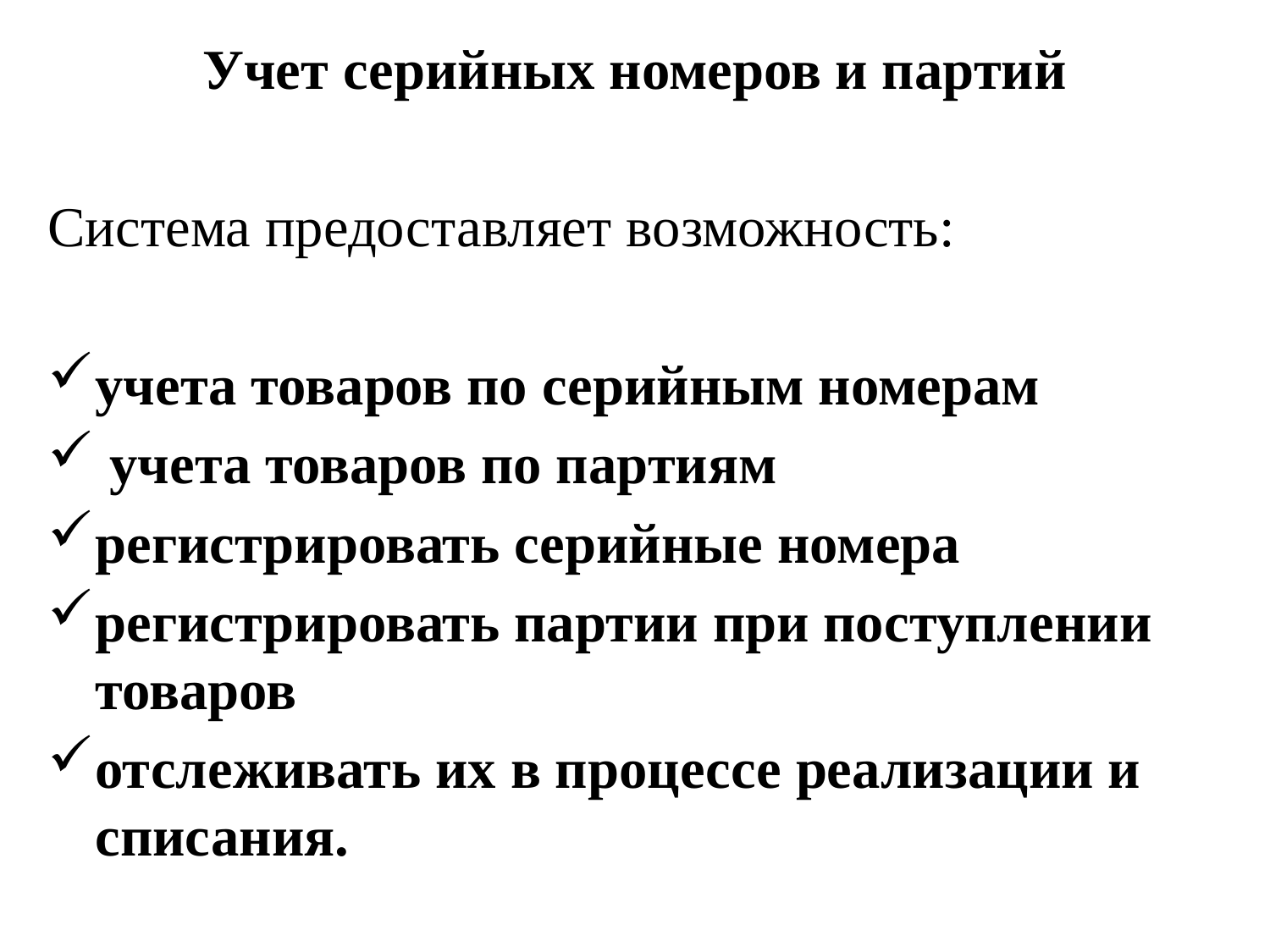

Учет серийных номеров и партий

Система предоставляет возможность:

учета товаров по серийным номерам
 учета товаров по партиям
регистрировать серийные номера
регистрировать партии при поступлении товаров
отслеживать их в процессе реализации и списания.